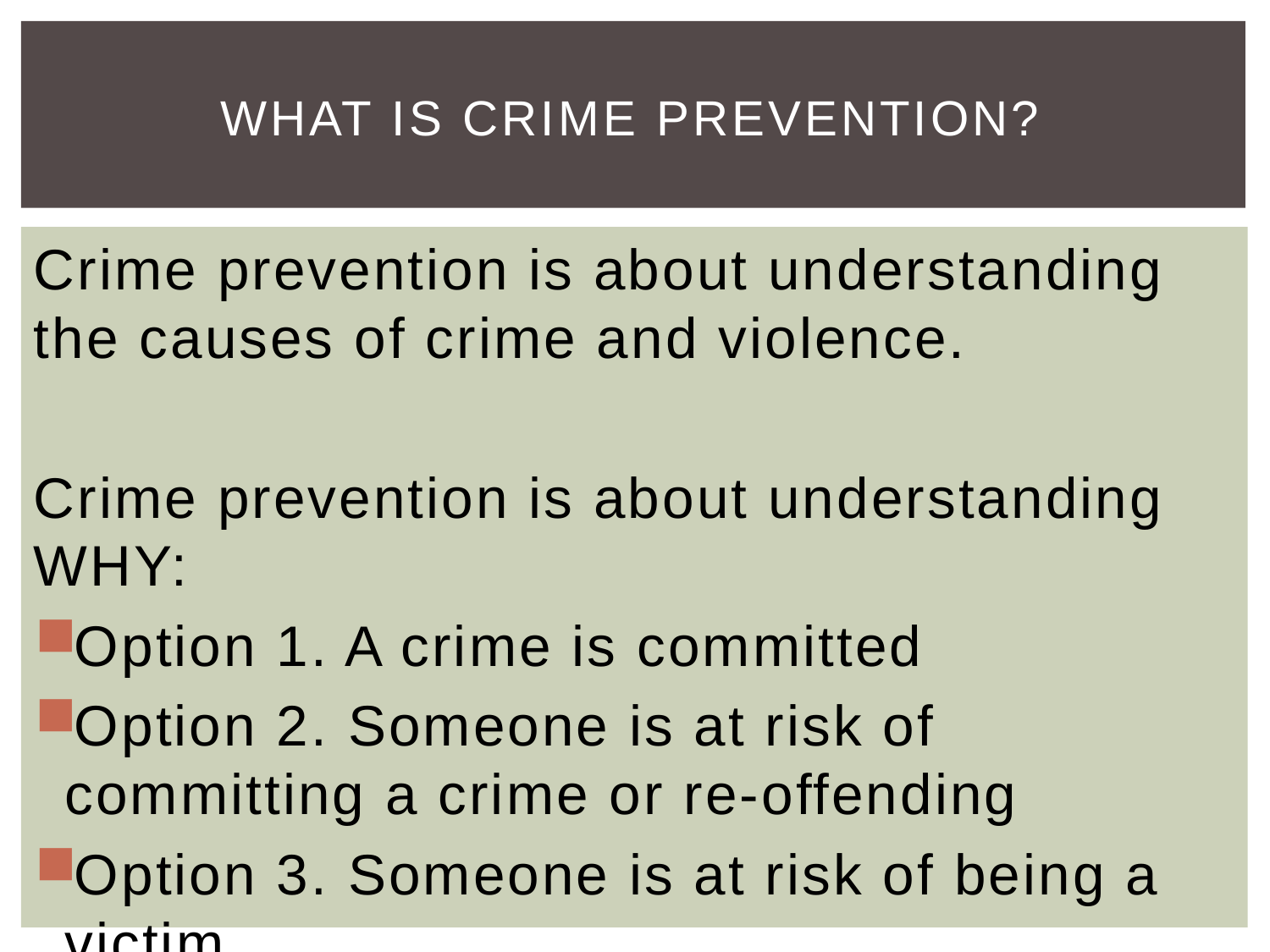

# What is Crime prevention?
Crime prevention is about understanding the causes of crime and violence.

Crime prevention is about understanding 					WHY:
Option 1. A crime is committed
Option 2. Someone is at risk of committing a crime or re-offending
Option 3. Someone is at risk of being a victim.